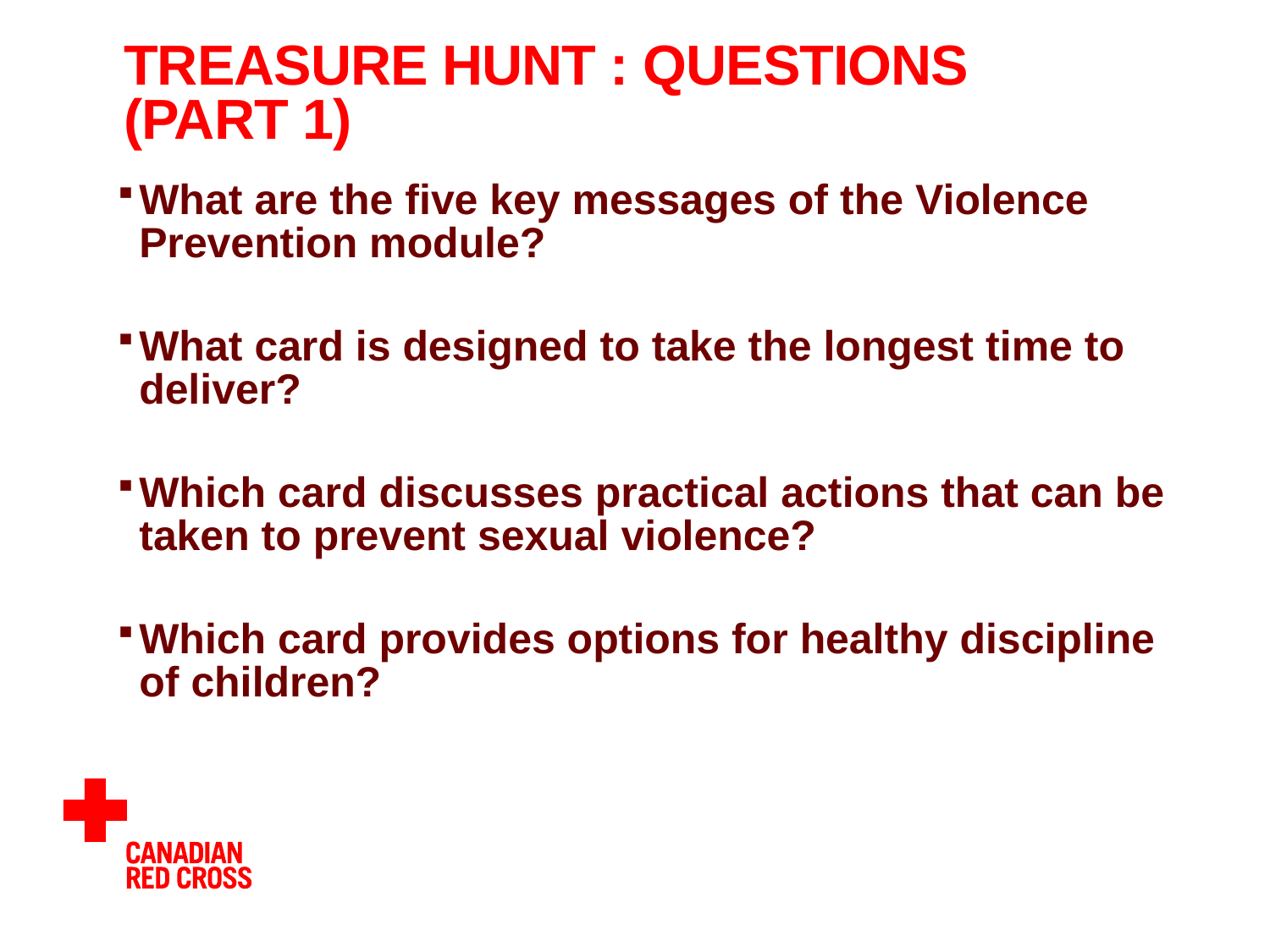

# TREASURE HUNT : QUESTIONs (PART 1)

What are the five key messages of the Violence Prevention module?

What card is designed to take the longest time to deliver?

Which card discusses practical actions that can be taken to prevent sexual violence?

Which card provides options for healthy discipline of children?